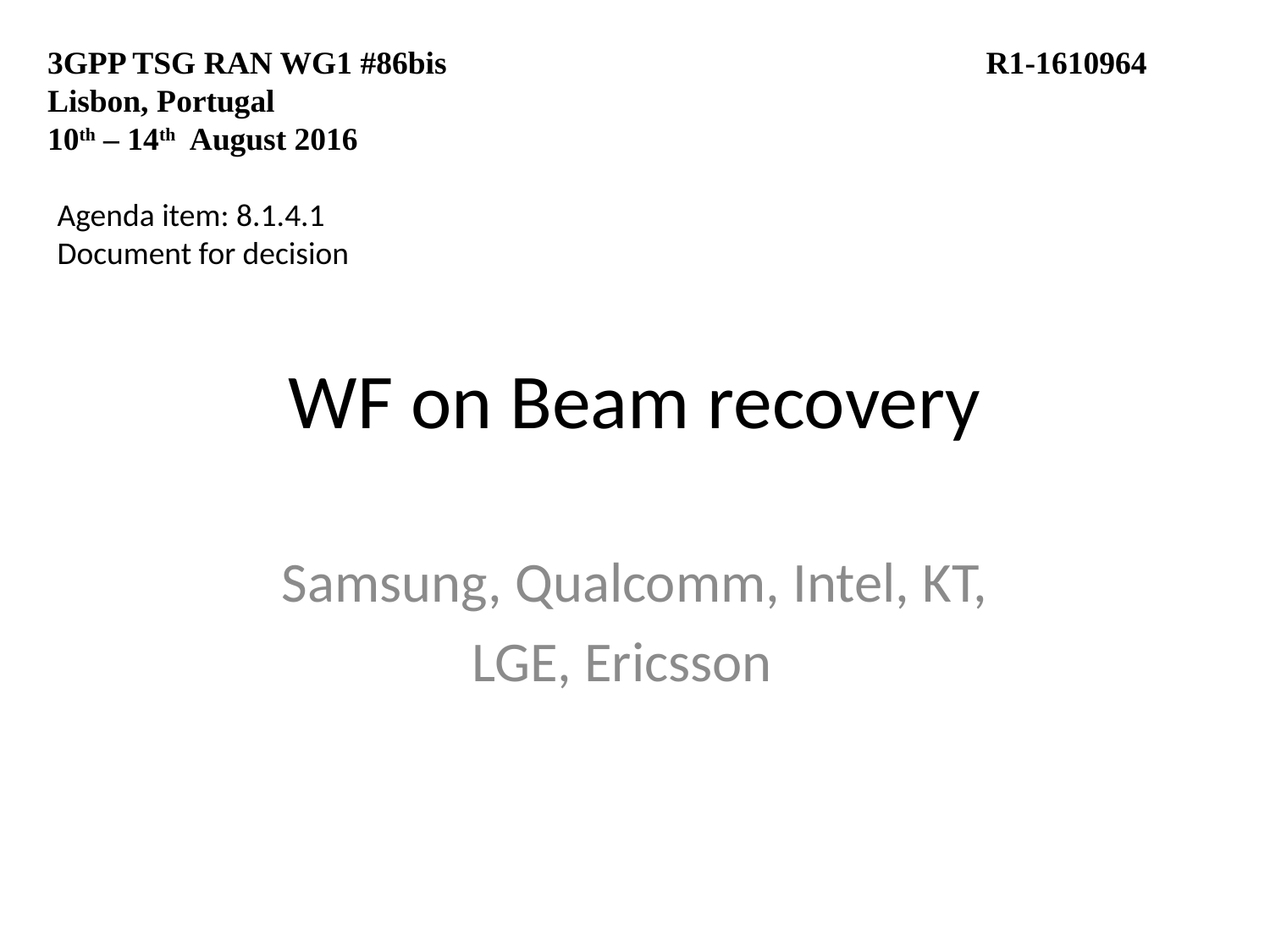

3GPP TSG RAN WG1 #86bis  			                      R1-1610964
Lisbon, Portugal
10th – 14th  August 2016
Agenda item: 8.1.4.1
Document for decision
# WF on Beam recovery
Samsung, Qualcomm, Intel, KT,
LGE, Ericsson